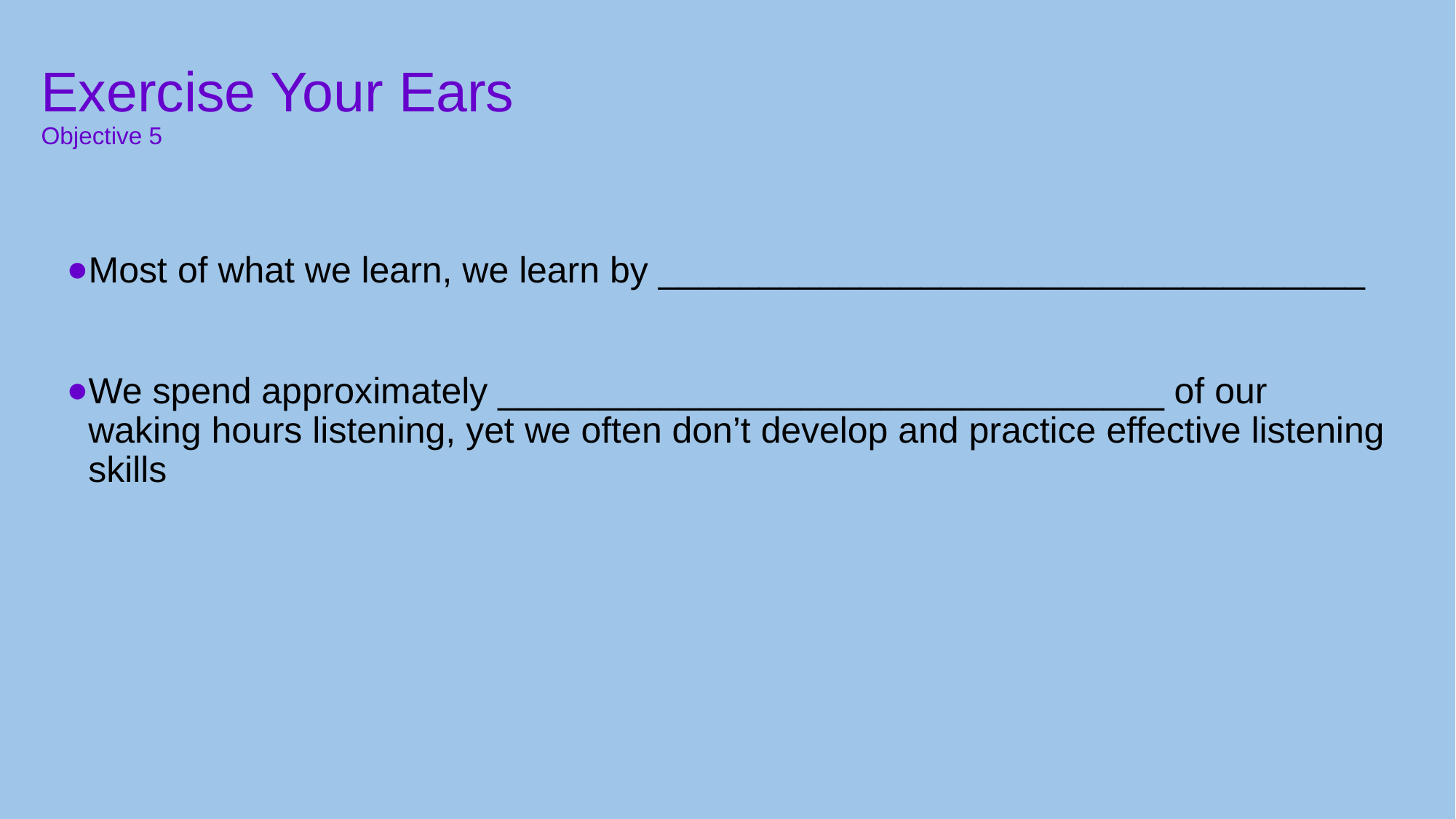

# Exercise Your Ears Objective 5
Most of what we learn, we learn by ___________________________________

We spend approximately _________________________________ of our waking hours listening, yet we often don’t develop and practice effective listening skills